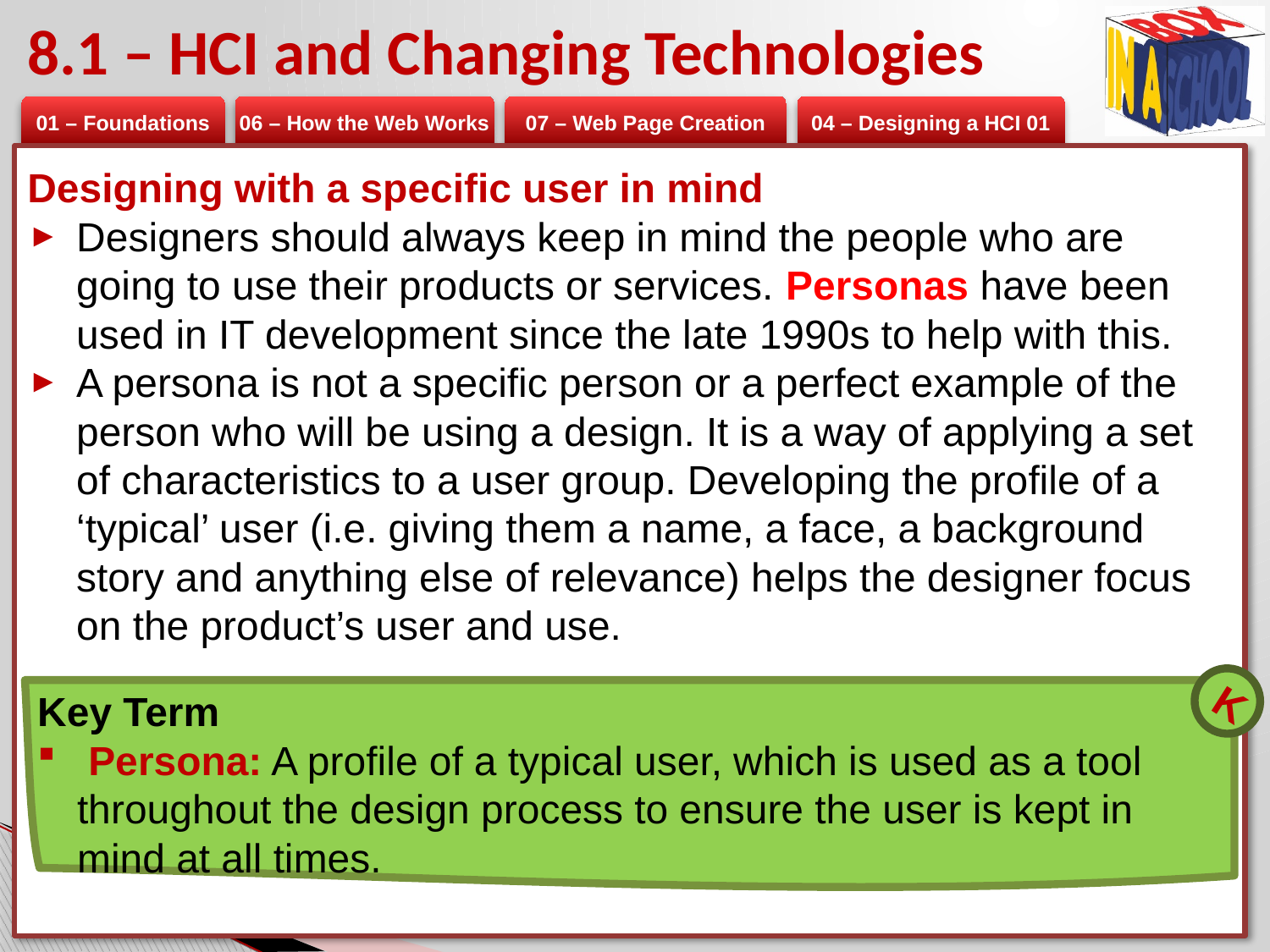

# 8.1 – HCI and Changing Technologies
Designing with a specific user in mind
Designers should always keep in mind the people who are going to use their products or services. Personas have been used in IT development since the late 1990s to help with this.
A persona is not a specific person or a perfect example of the person who will be using a design. It is a way of applying a set of characteristics to a user group. Developing the profile of a ‘typical’ user (i.e. giving them a name, a face, a background story and anything else of relevance) helps the designer focus on the product’s user and use.
K
Key Term
 Persona: A profile of a typical user, which is used as a tool throughout the design process to ensure the user is kept in mind at all times.